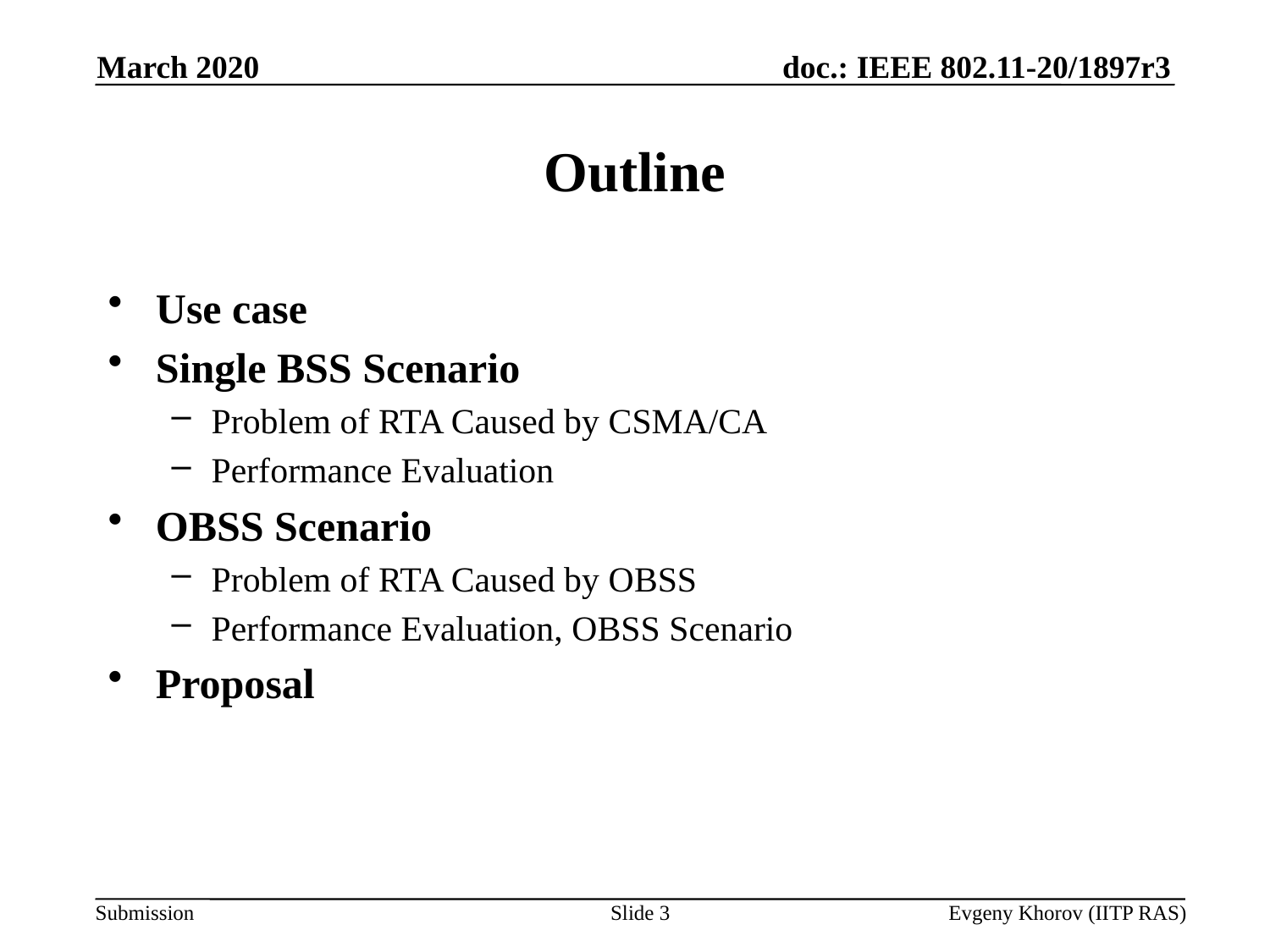

March 2020
# Outline
Use case
Single BSS Scenario
Problem of RTA Caused by CSMA/CA
Performance Evaluation
OBSS Scenario
Problem of RTA Caused by OBSS
Performance Evaluation, OBSS Scenario
Proposal
Slide 3
Evgeny Khorov (IITP RAS)